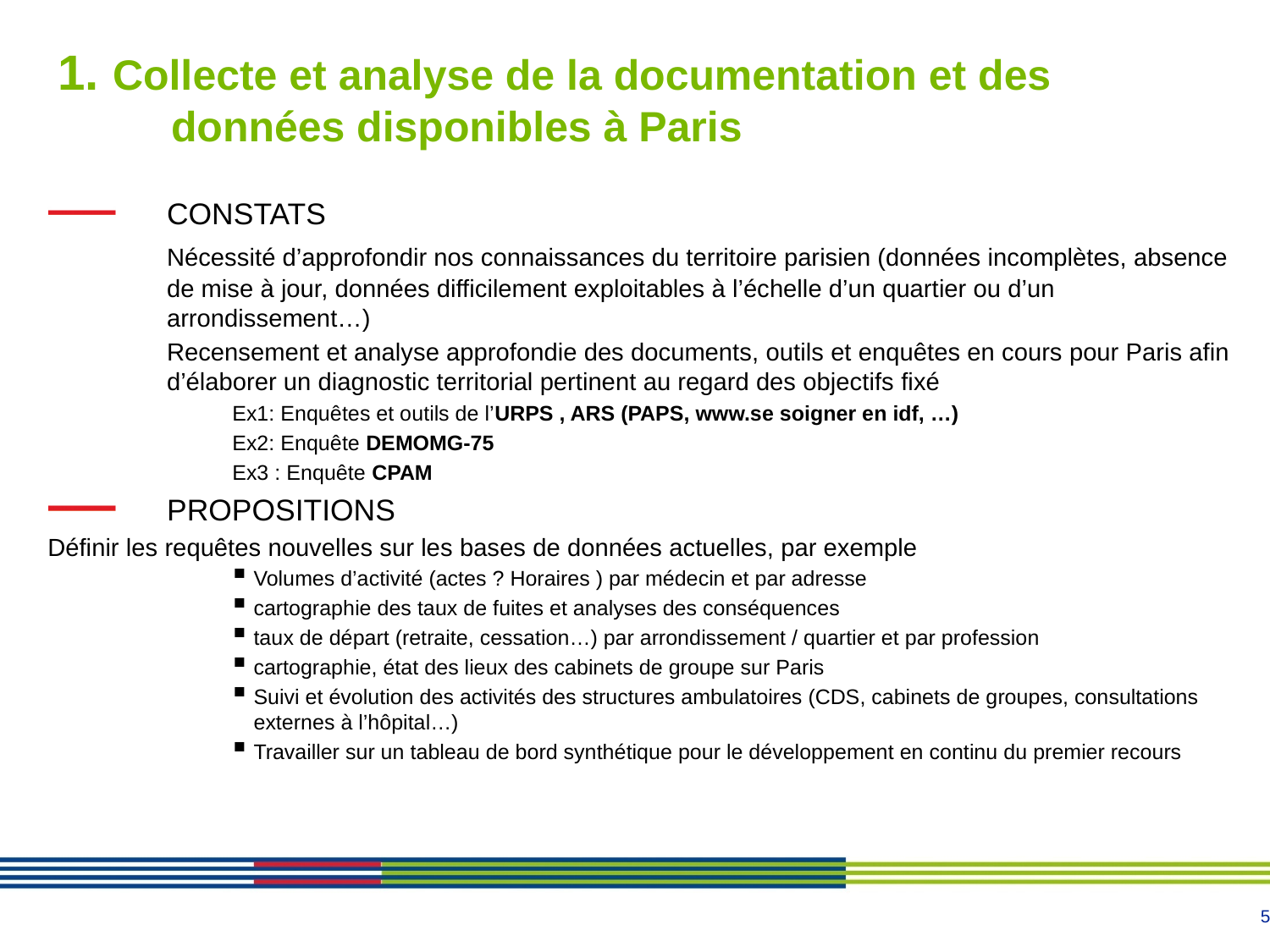

# 1. Collecte et analyse de la documentation et des données disponibles à Paris

CONSTATS
	Nécessité d’approfondir nos connaissances du territoire parisien (données incomplètes, absence de mise à jour, données difficilement exploitables à l’échelle d’un quartier ou d’un arrondissement…)
	Recensement et analyse approfondie des documents, outils et enquêtes en cours pour Paris afin d’élaborer un diagnostic territorial pertinent au regard des objectifs fixé
Ex1: Enquêtes et outils de l’URPS , ARS (PAPS, www.se soigner en idf, …)
Ex2: Enquête DEMOMG-75
Ex3 : Enquête CPAM
PROPOSITIONS
Définir les requêtes nouvelles sur les bases de données actuelles, par exemple
Volumes d’activité (actes ? Horaires ) par médecin et par adresse
cartographie des taux de fuites et analyses des conséquences
taux de départ (retraite, cessation…) par arrondissement / quartier et par profession
cartographie, état des lieux des cabinets de groupe sur Paris
Suivi et évolution des activités des structures ambulatoires (CDS, cabinets de groupes, consultations externes à l’hôpital…)
Travailler sur un tableau de bord synthétique pour le développement en continu du premier recours